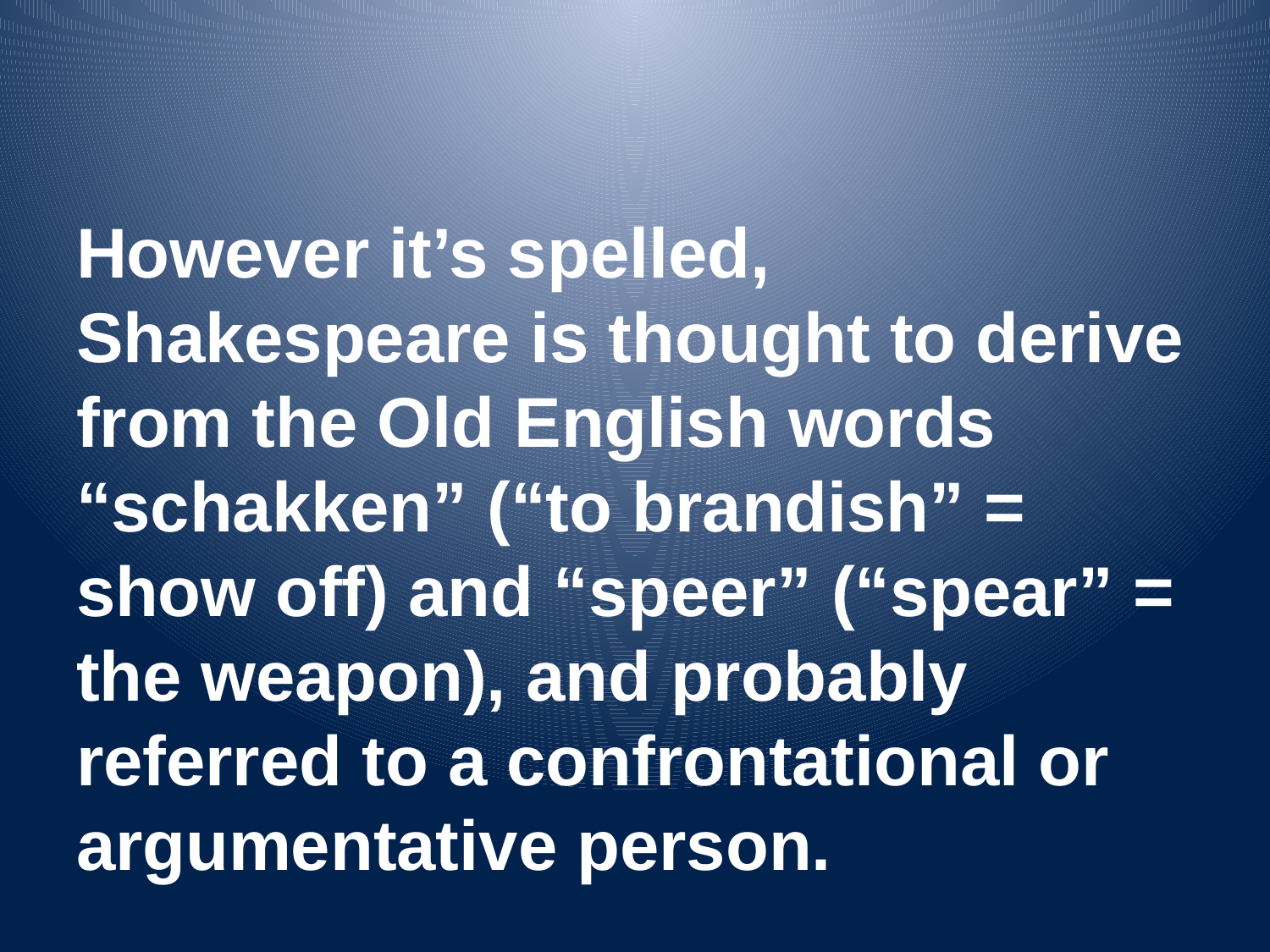

However it’s spelled, Shakespeare is thought to derive from the Old English words “schakken” (“to brandish” = show off) and “speer” (“spear” = the weapon), and probably referred to a confrontational or argumentative person.